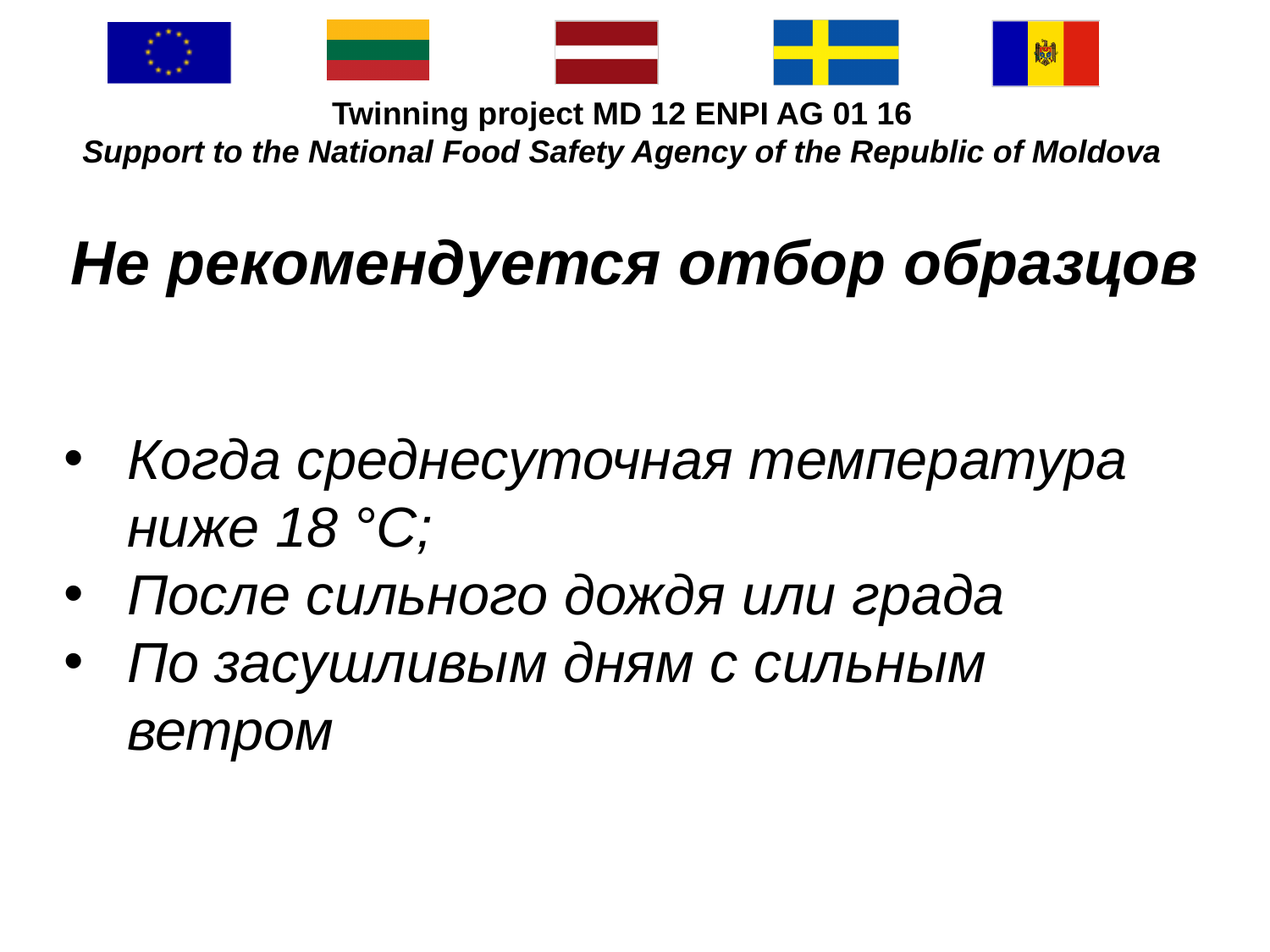

#
Не рекомендуется отбор образцов
Когда среднесуточная температура ниже 18 °C;
После сильного дождя или града
По засушливым дням с сильным ветром